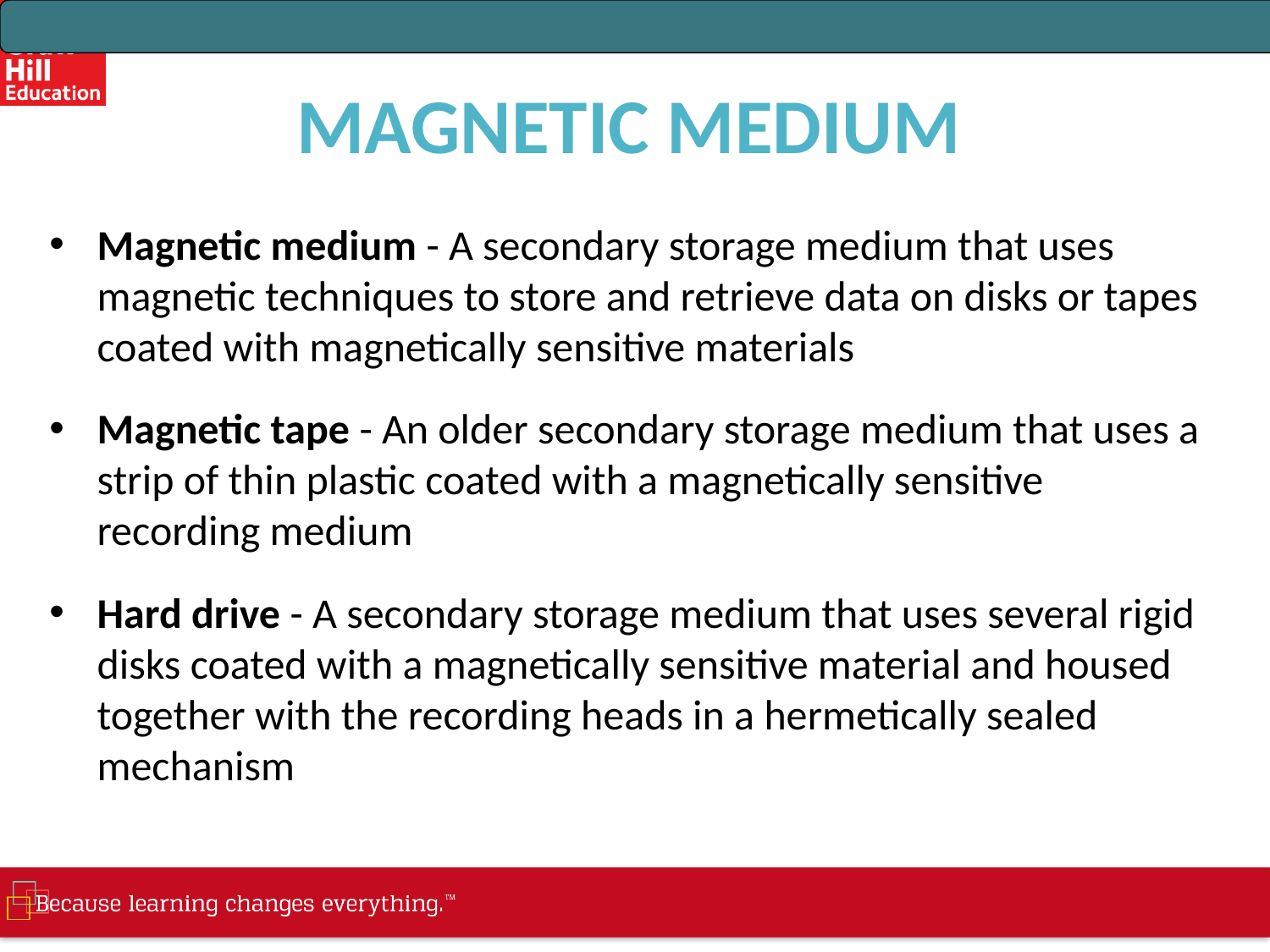

# MAGNETIC MEDIUM
Magnetic medium - A secondary storage medium that uses magnetic techniques to store and retrieve data on disks or tapes coated with magnetically sensitive materials
Magnetic tape - An older secondary storage medium that uses a strip of thin plastic coated with a magnetically sensitive recording medium
Hard drive - A secondary storage medium that uses several rigid disks coated with a magnetically sensitive material and housed together with the recording heads in a hermetically sealed mechanism